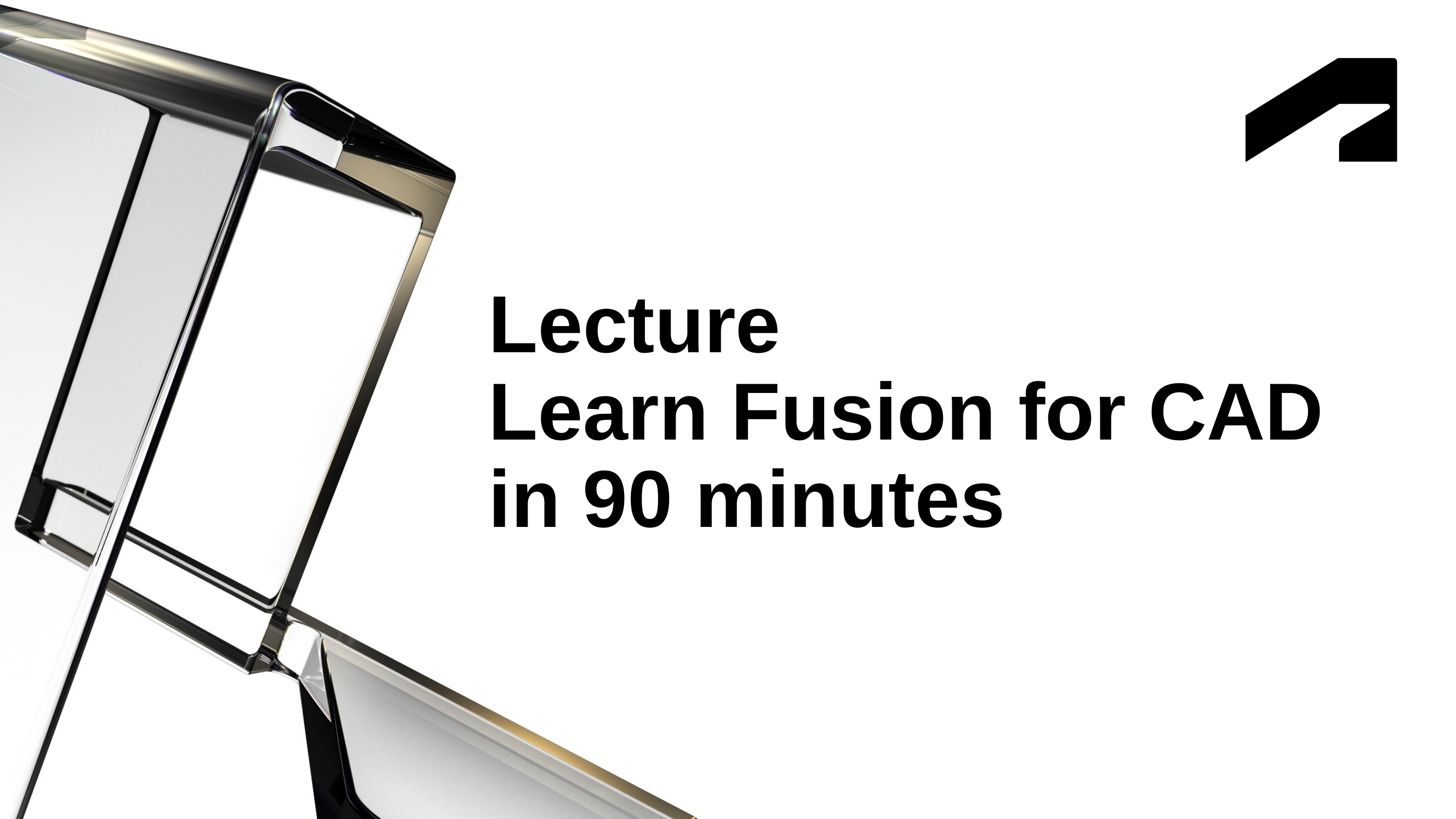

# Lecture Learn Fusion for CAD in 90 minutes